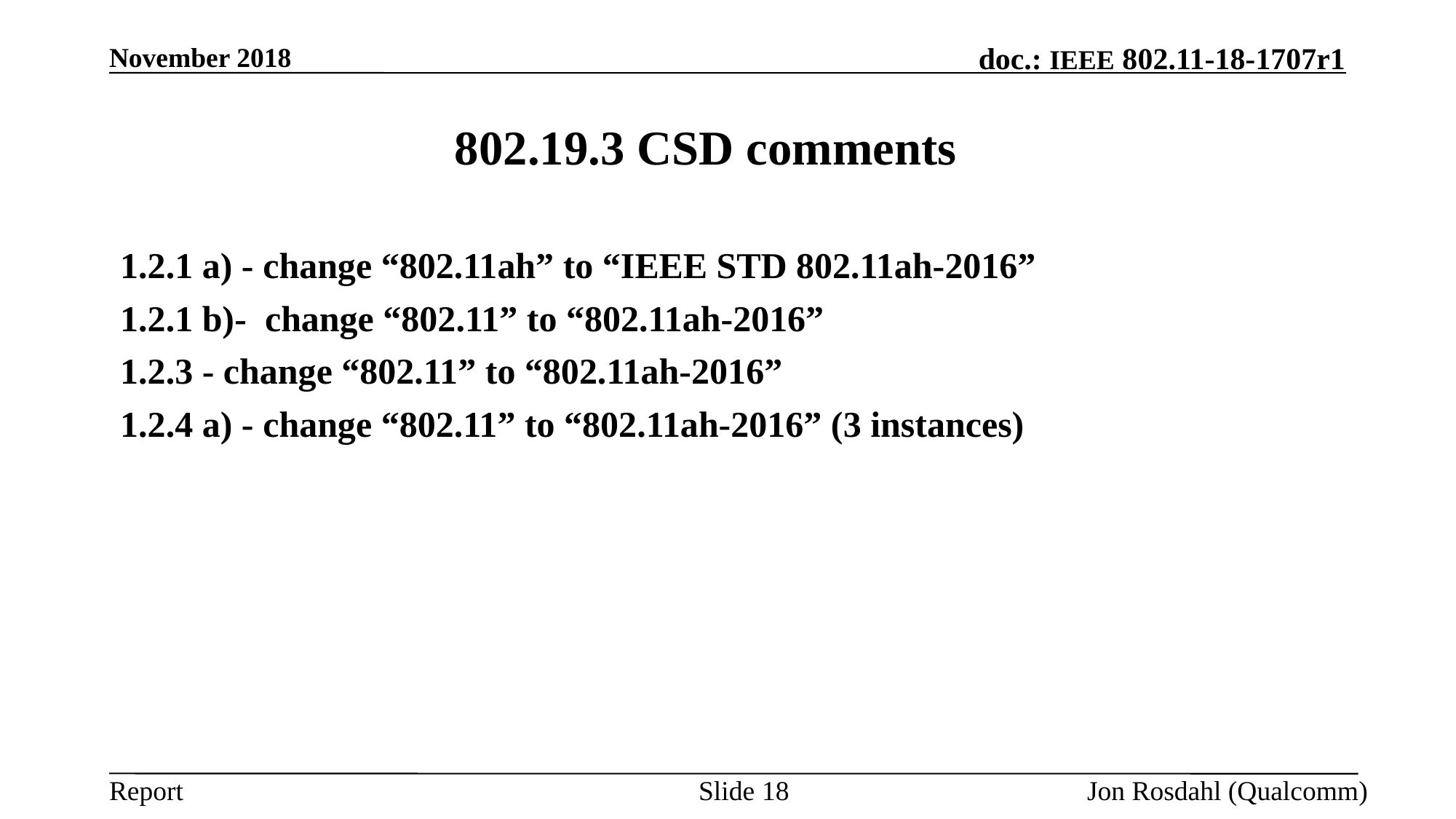

November 2018
# 802.19.3 CSD comments
1.2.1 a) - change “802.11ah” to “IEEE STD 802.11ah-2016”
1.2.1 b)-  change “802.11” to “802.11ah-2016”
1.2.3 - change “802.11” to “802.11ah-2016”
1.2.4 a) - change “802.11” to “802.11ah-2016” (3 instances)

Slide 18
Jon Rosdahl (Qualcomm)